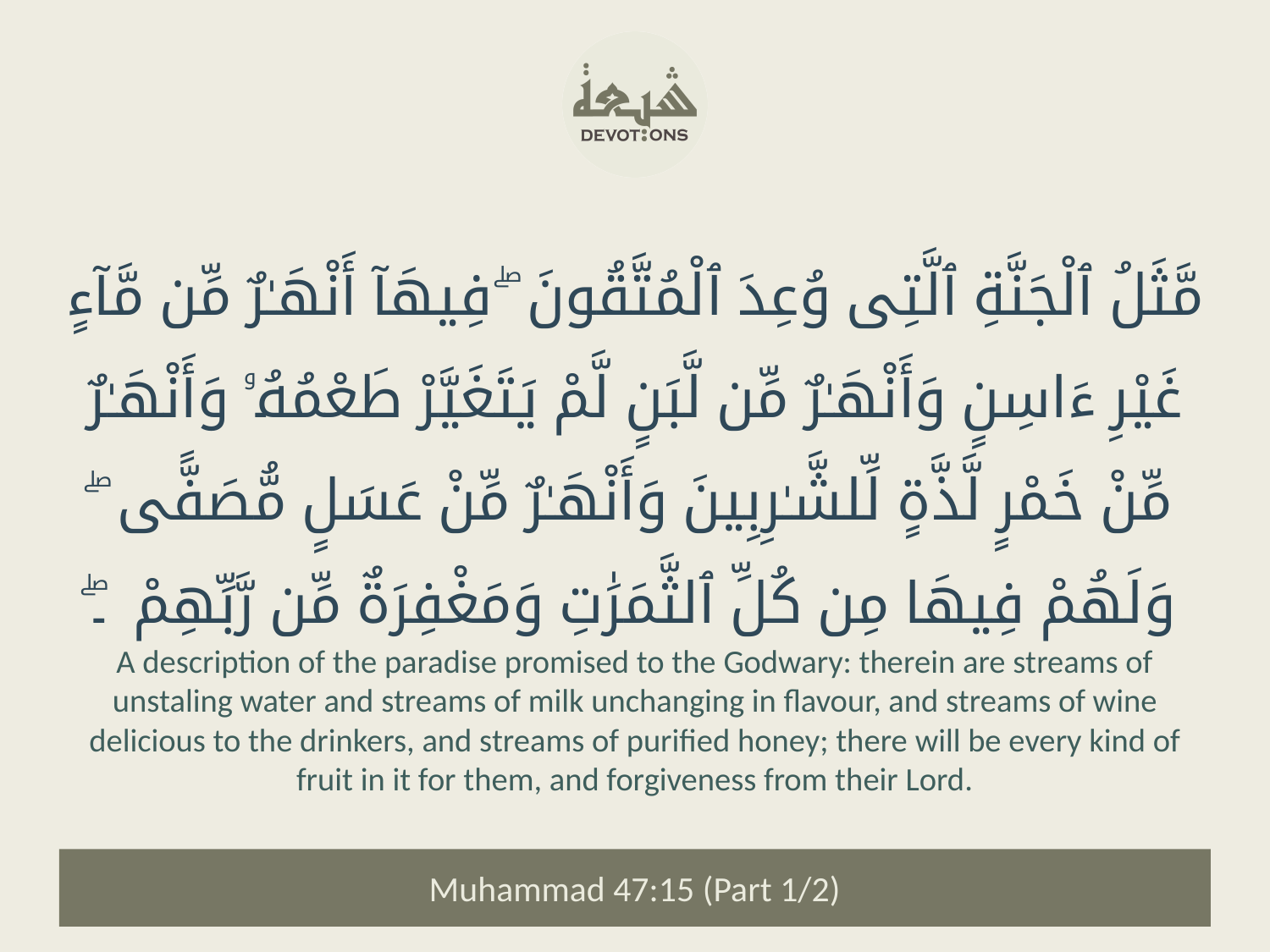

مَّثَلُ ٱلْجَنَّةِ ٱلَّتِى وُعِدَ ٱلْمُتَّقُونَ ۖ فِيهَآ أَنْهَـٰرٌ مِّن مَّآءٍ غَيْرِ ءَاسِنٍ وَأَنْهَـٰرٌ مِّن لَّبَنٍ لَّمْ يَتَغَيَّرْ طَعْمُهُۥ وَأَنْهَـٰرٌ مِّنْ خَمْرٍ لَّذَّةٍ لِّلشَّـٰرِبِينَ وَأَنْهَـٰرٌ مِّنْ عَسَلٍ مُّصَفًّى ۖ وَلَهُمْ فِيهَا مِن كُلِّ ٱلثَّمَرَٰتِ وَمَغْفِرَةٌ مِّن رَّبِّهِمْ  ۔ۖ
A description of the paradise promised to the Godwary: therein are streams of unstaling water and streams of milk unchanging in flavour, and streams of wine delicious to the drinkers, and streams of purified honey; there will be every kind of fruit in it for them, and forgiveness from their Lord.
Muhammad 47:15 (Part 1/2)